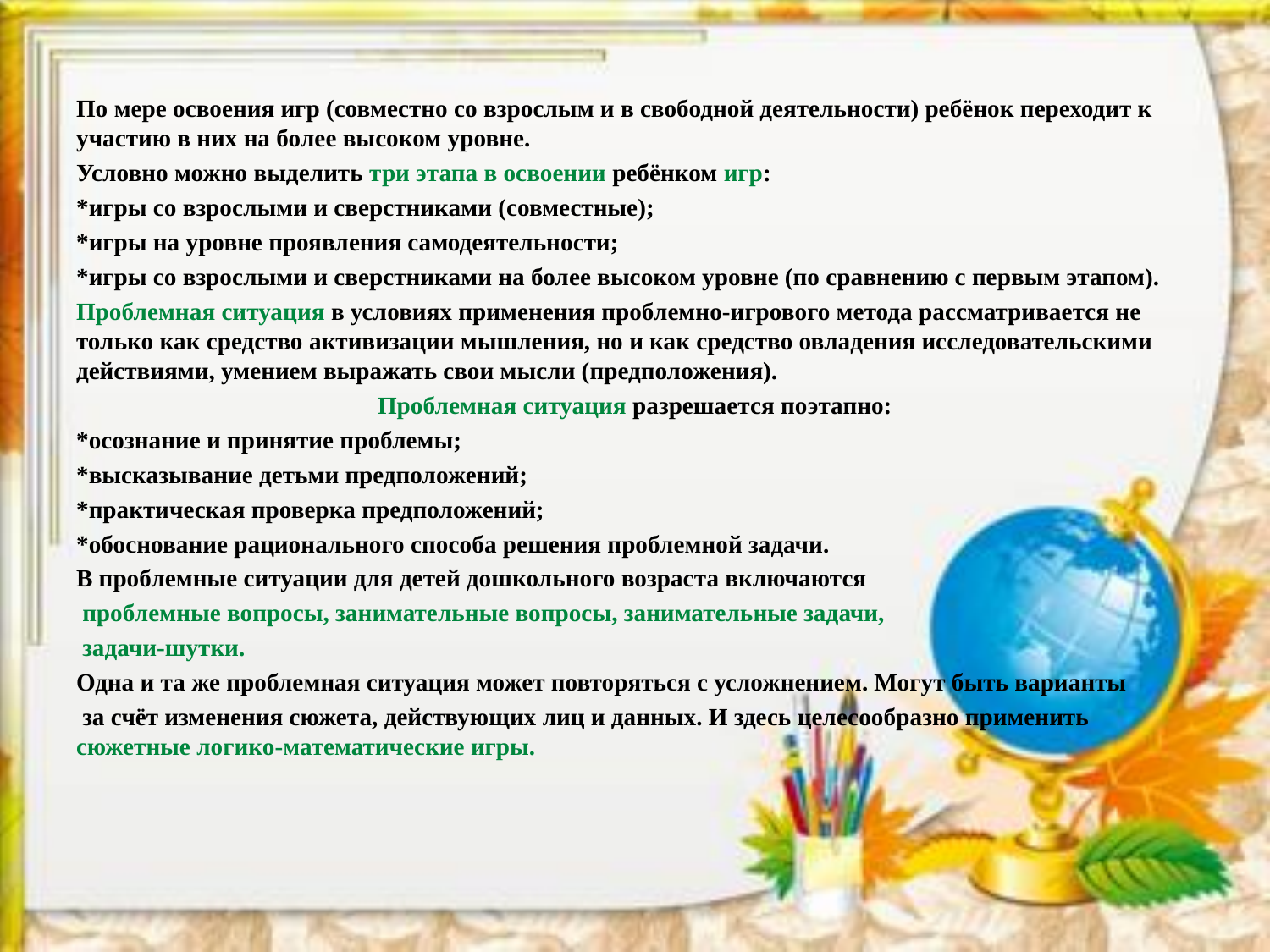

По мере освоения игр (совместно со взрослым и в свободной деятельности) ребёнок переходит к участию в них на более высоком уровне.
Условно можно выделить три этапа в освоении ребёнком игр:
*игры со взрослыми и сверстниками (совместные);
*игры на уровне проявления самодеятельности;
*игры со взрослыми и сверстниками на более высоком уровне (по сравнению с первым этапом).
Проблемная ситуация в условиях применения проблемно-игрового метода рассматривается не только как средство активизации мышления, но и как средство овладения исследовательскими действиями, умением выражать свои мысли (предположения).
Проблемная ситуация разрешается поэтапно:
*осознание и принятие проблемы;
*высказывание детьми предположений;
*практическая проверка предположений;
*обоснование рационального способа решения проблемной задачи.
В проблемные ситуации для детей дошкольного возраста включаются
 проблемные вопросы, занимательные вопросы, занимательные задачи,
 задачи-шутки.
Одна и та же проблемная ситуация может повторяться с усложнением. Могут быть варианты
 за счёт изменения сюжета, действующих лиц и данных. И здесь целесообразно применить сюжетные логико-математические игры.